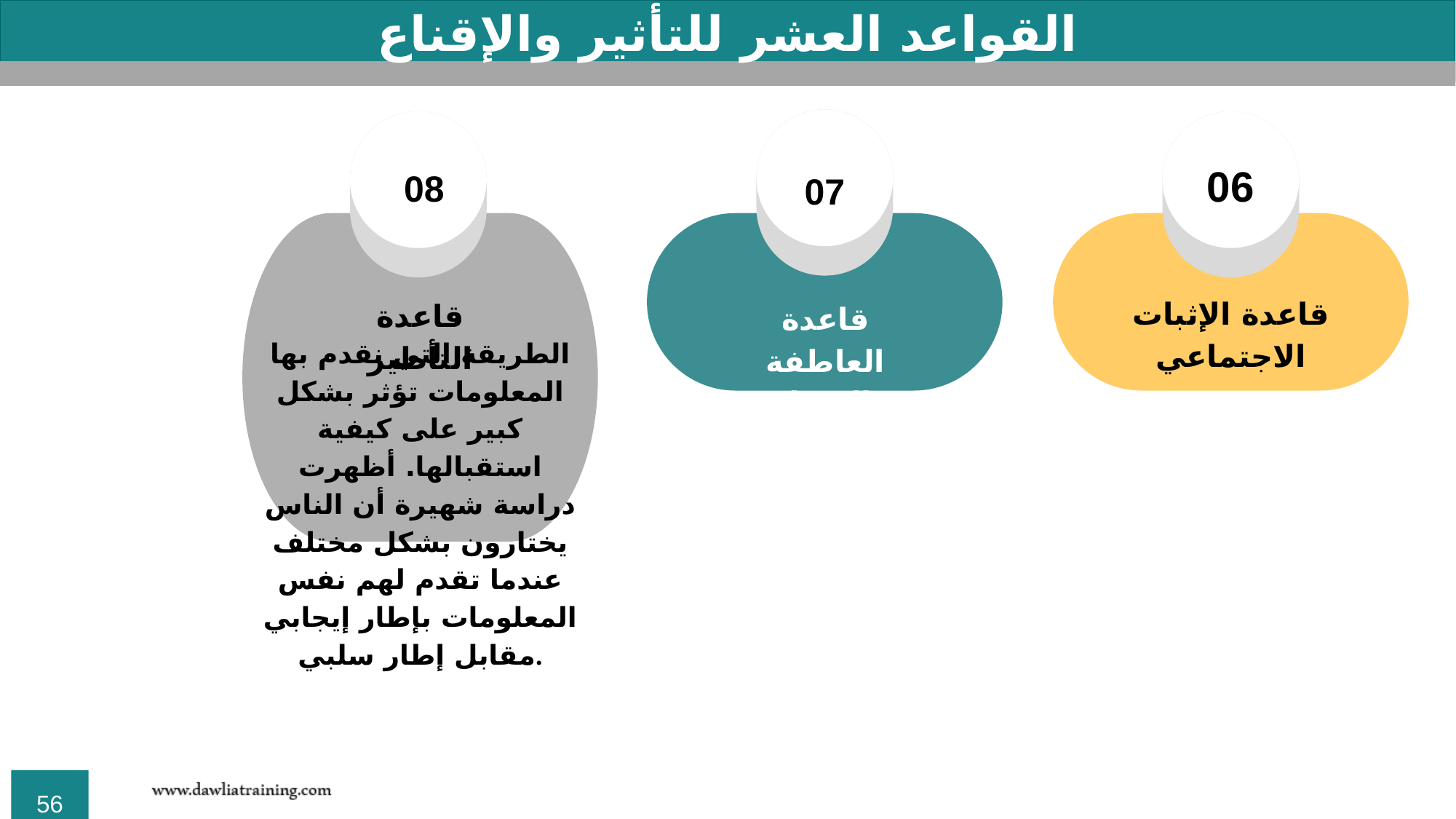

القواعد العشر للتأثير والإقناع

06
08
07

قاعدة الإثبات الاجتماعي
قاعدة التأطير
قاعدة العاطفة والمنطق
الطريقة التي نقدم بها المعلومات تؤثر بشكل كبير على كيفية استقبالها. أظهرت دراسة شهيرة أن الناس يختارون بشكل مختلف عندما تقدم لهم نفس المعلومات بإطار إيجابي مقابل إطار سلبي.